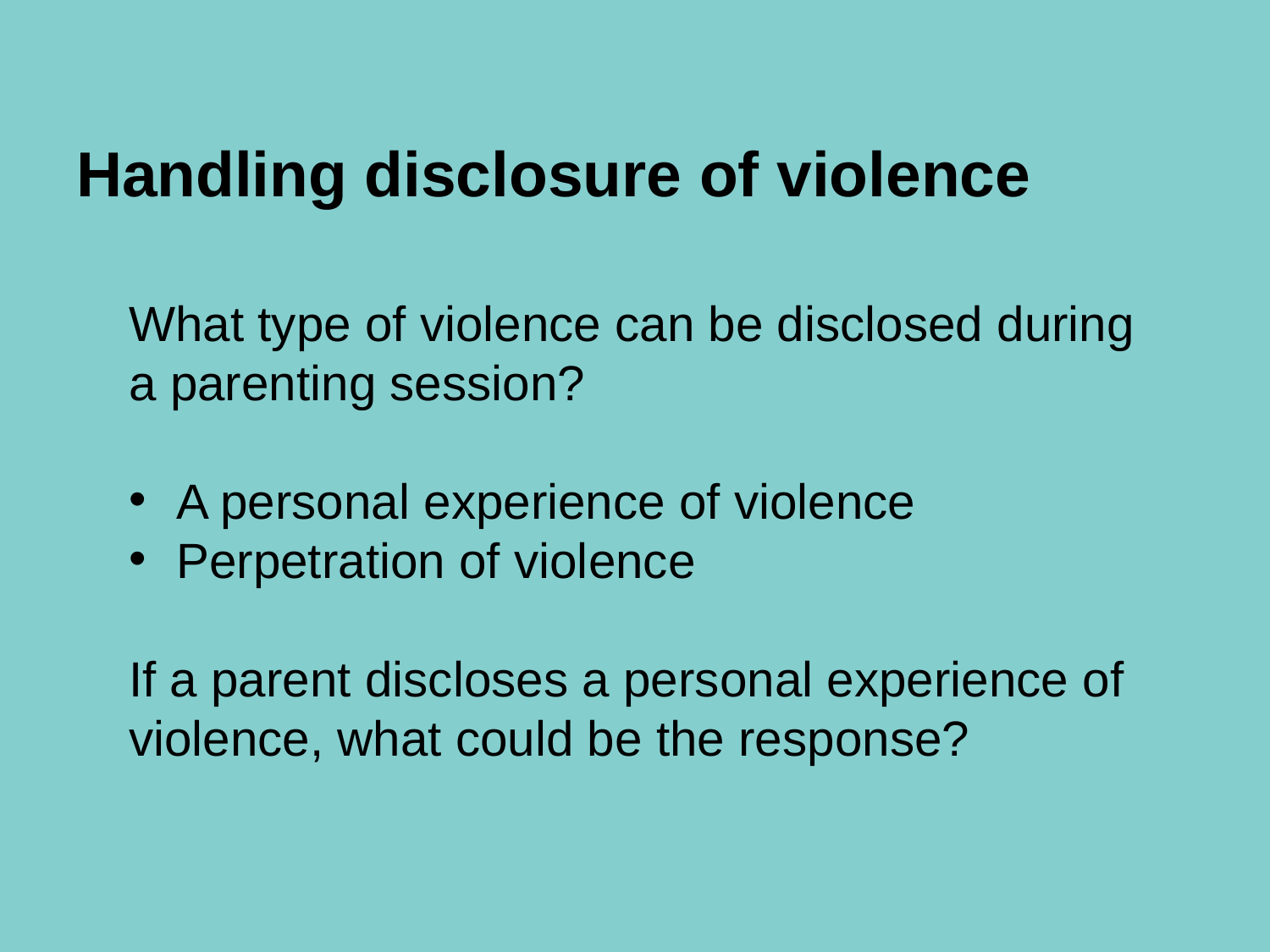

# Handling disclosure of violence
What type of violence can be disclosed during a parenting session?

A personal experience of violence
Perpetration of violence

If a parent discloses a personal experience of violence, what could be the response?